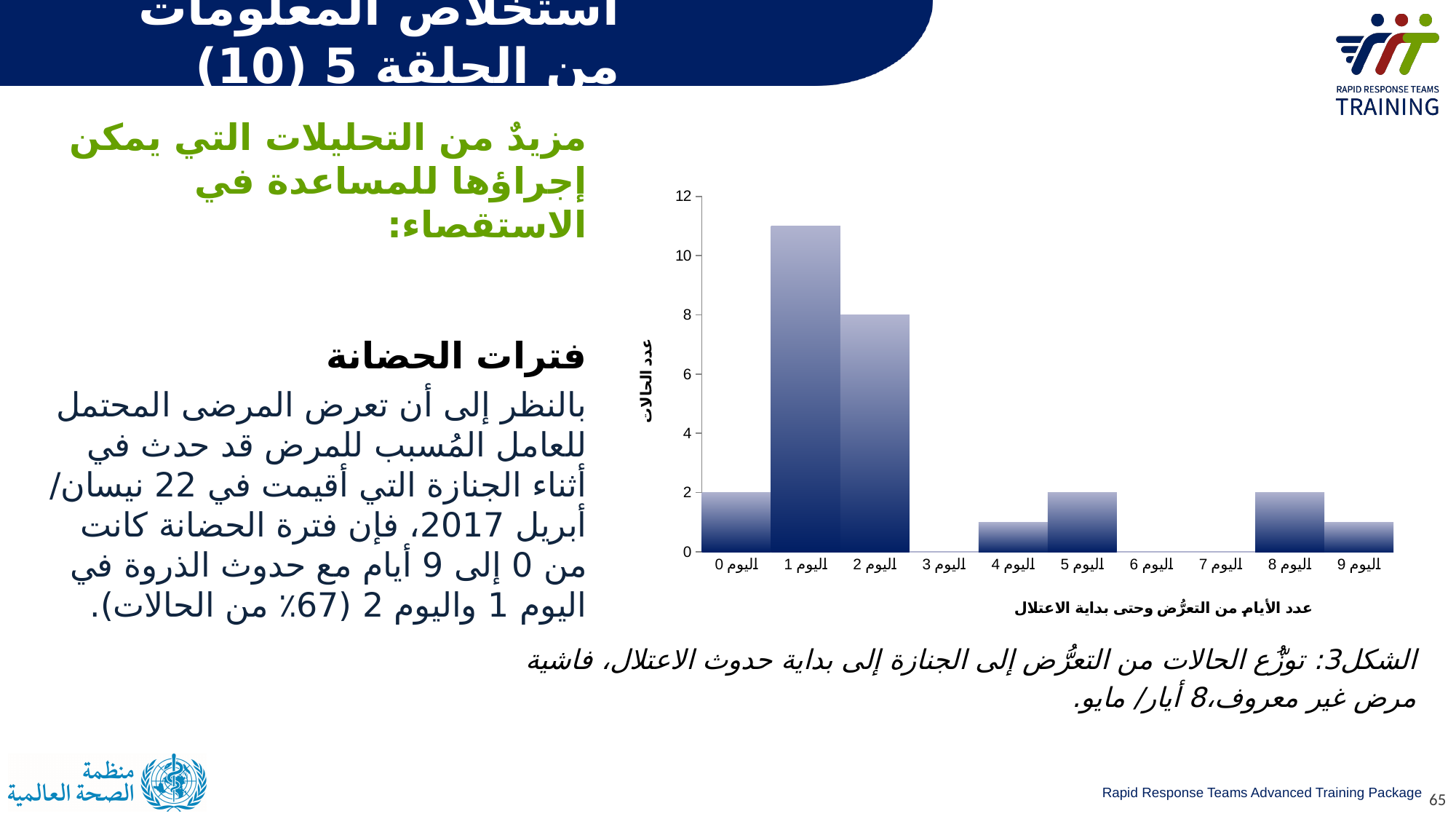

# استخلاص المعلومات من الحلقة 5 (10)
مزيدٌ من التحليلات التي يمكن إجراؤها للمساعدة في الاستقصاء:

فترات الحضانة
بالنظر إلى أن تعرض المرضى المحتمل للعامل المُسبب للمرض قد حدث في أثناء الجنازة التي أقيمت في 22 نيسان/ أبريل 2017، فإن فترة الحضانة كانت من 0 إلى 9 أيام مع حدوث الذروة في اليوم 1 واليوم 2 (67٪ من الحالات).

### Chart

| Category | الحالات |
|---|---|
| اليوم 0 | 2.0 |
| اليوم 1 | 11.0 |
| اليوم 2 | 8.0 |
| اليوم 3 | 0.0 |
| اليوم 4 | 1.0 |
| اليوم 5 | 2.0 |
| اليوم 6 | 0.0 |
| اليوم 7 | 0.0 |
| اليوم 8 | 2.0 |
| اليوم 9 | 1.0 |
الشكل3: توزُّع الحالات من التعرُّض إلى الجنازة إلى بداية حدوث الاعتلال، فاشية مرض غير معروف،8 أيار/ مايو.